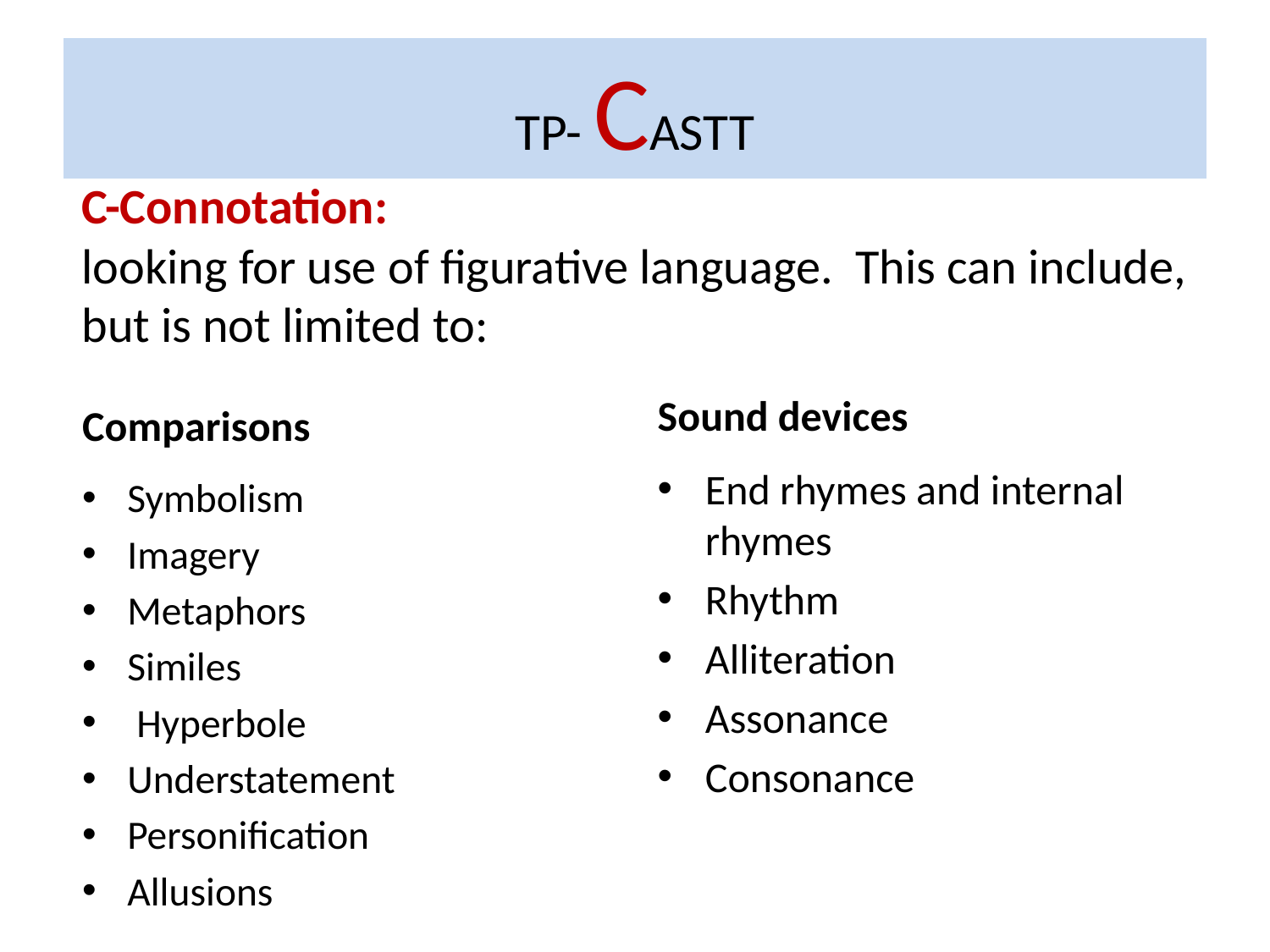

# TP- CASTT
C-Connotation:
looking for use of figurative language.  This can include, but is not limited to:

Sound devices
Comparisons
End rhymes and internal rhymes
Rhythm
Alliteration
Assonance
Consonance

Symbolism
Imagery
Metaphors
Similes
 Hyperbole
Understatement
Personification
Allusions